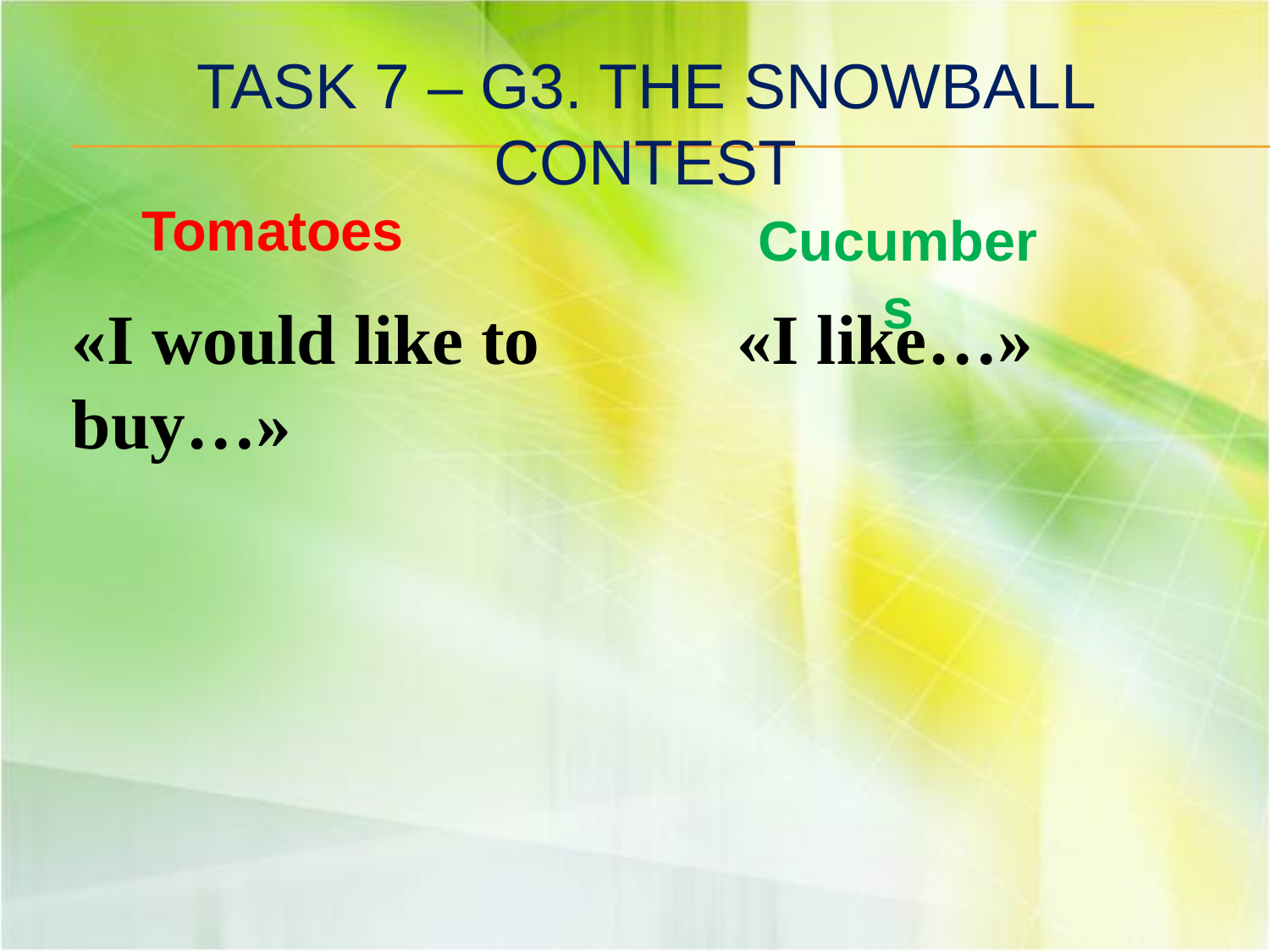

# Task 7 – g3. The Snowball contest
Tomatoes
Cucumbers
«I would like to buy…»
«I like…»